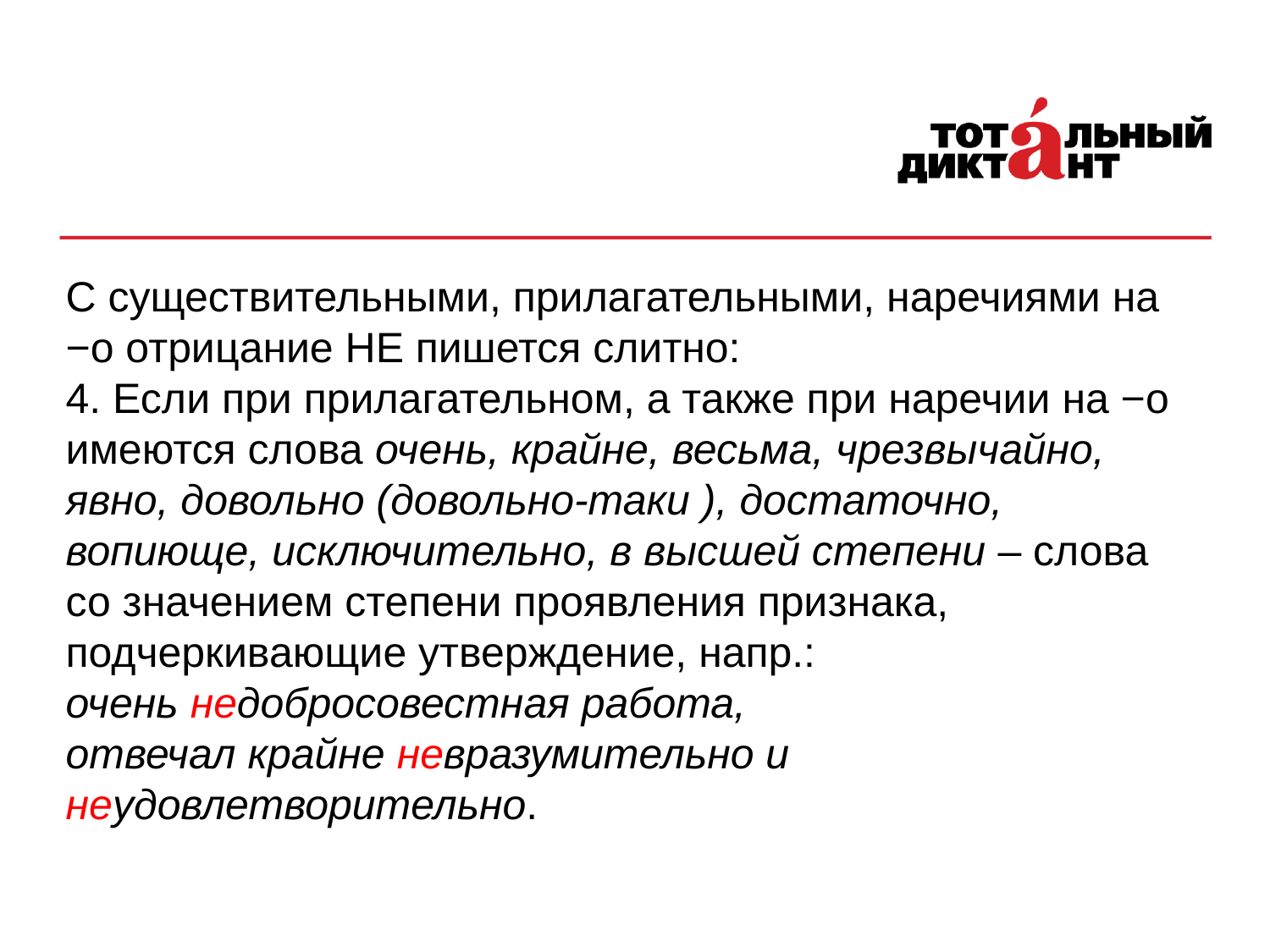

С существительными, прилагательными, наречиями на −о отрицание НЕ пишется слитно:
4. Если при прилагательном, а также при наречии на −о имеются слова очень, крайне, весьма, чрезвычайно, явно, довольно (довольно-таки ), достаточно, вопиюще, исключительно, в высшей степени – слова со значением степени проявления признака, подчеркивающие утверждение, напр.:
очень недобросовестная работа,
отвечал крайне невразумительно и неудовлетворительно.